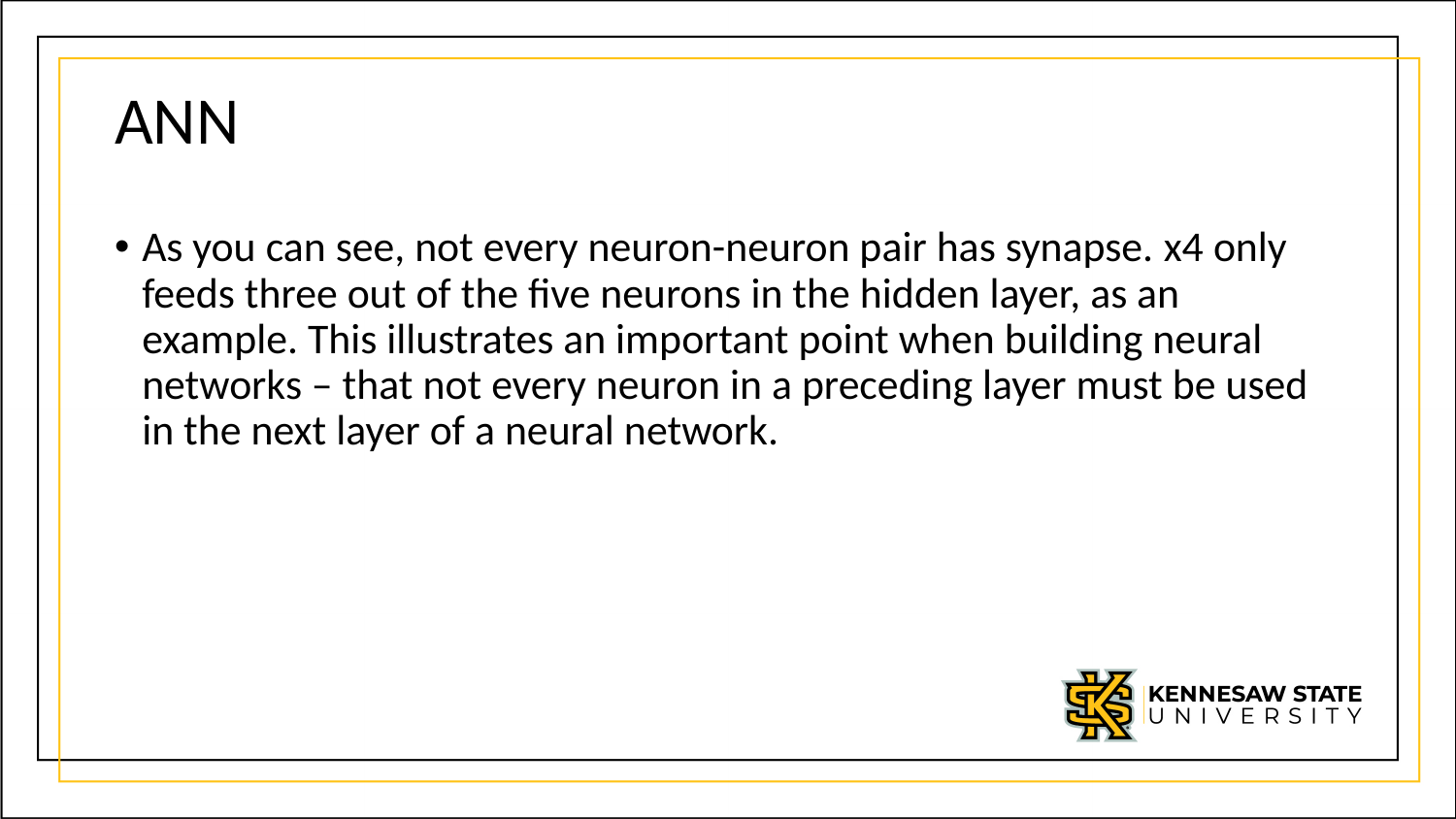

# ANN
As you can see, not every neuron-neuron pair has synapse. x4 only feeds three out of the five neurons in the hidden layer, as an example. This illustrates an important point when building neural networks – that not every neuron in a preceding layer must be used in the next layer of a neural network.